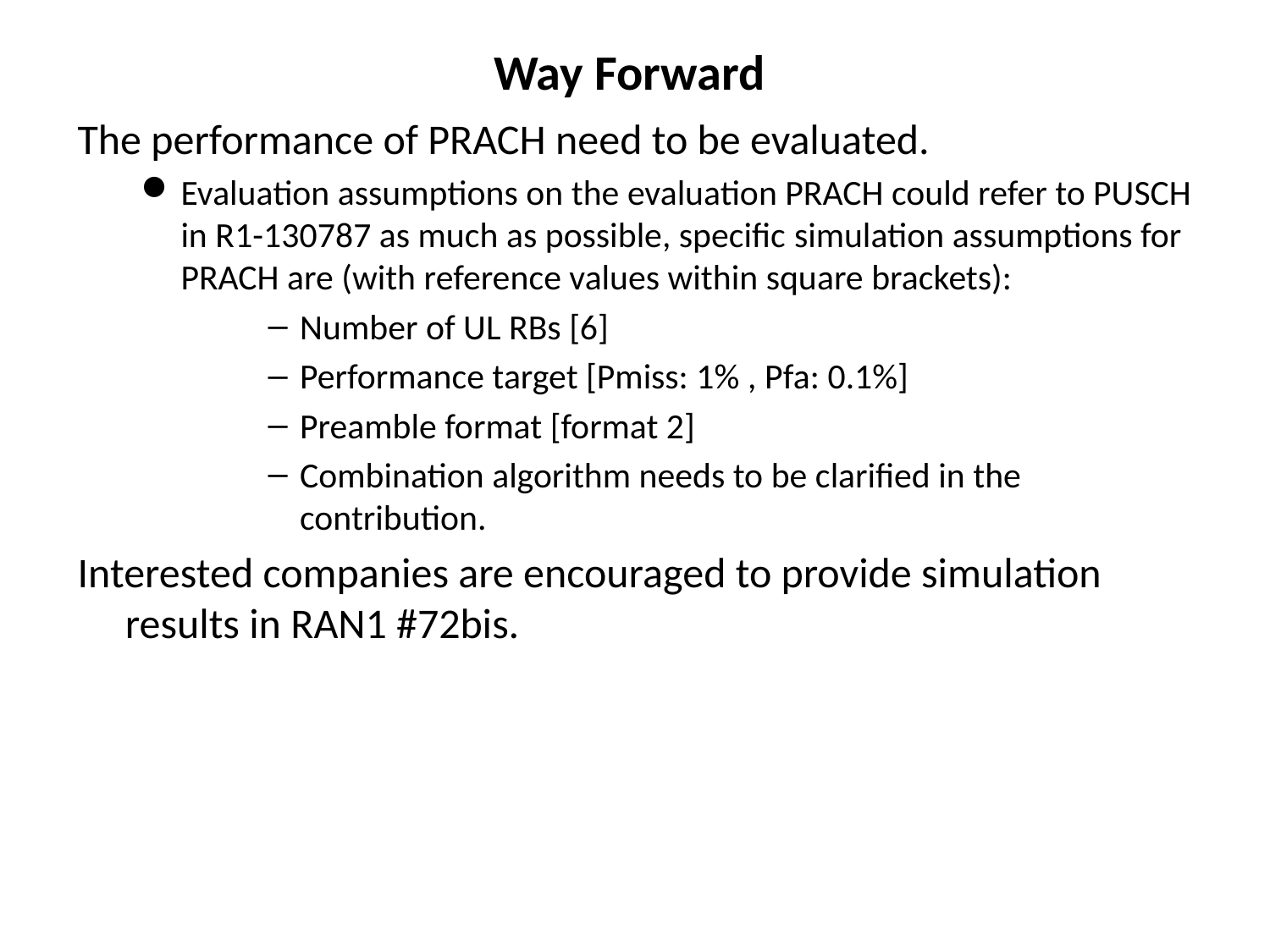

# Way Forward
The performance of PRACH need to be evaluated.
Evaluation assumptions on the evaluation PRACH could refer to PUSCH in R1-130787 as much as possible, specific simulation assumptions for PRACH are (with reference values within square brackets):
Number of UL RBs [6]
Performance target [Pmiss: 1% , Pfa: 0.1%]
Preamble format [format 2]
Combination algorithm needs to be clarified in the contribution.
Interested companies are encouraged to provide simulation results in RAN1 #72bis.